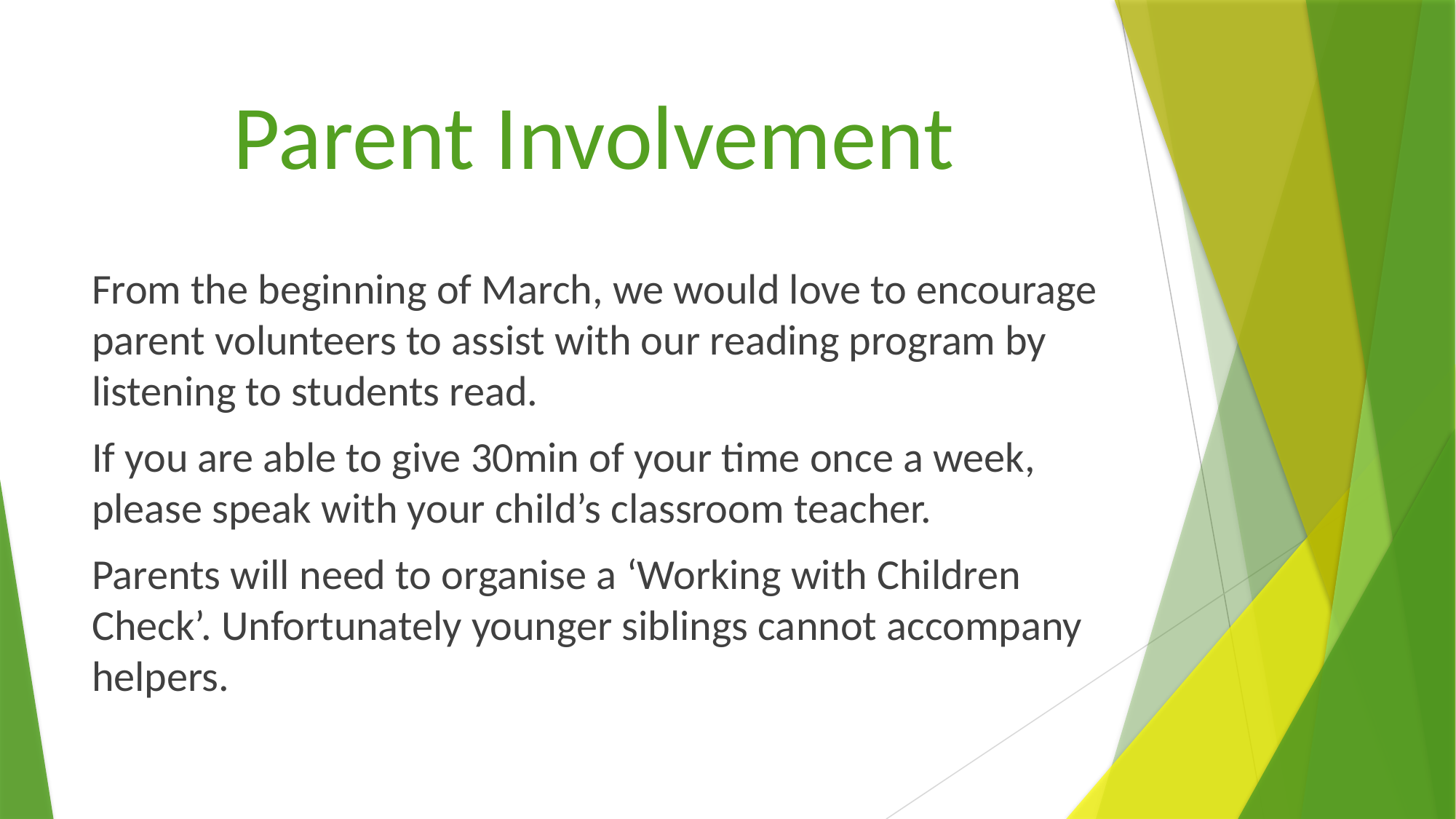

# Parent Involvement
From the beginning of March, we would love to encourage parent volunteers to assist with our reading program by listening to students read.
If you are able to give 30min of your time once a week, please speak with your child’s classroom teacher.
Parents will need to organise a ‘Working with Children Check’. Unfortunately younger siblings cannot accompany helpers.